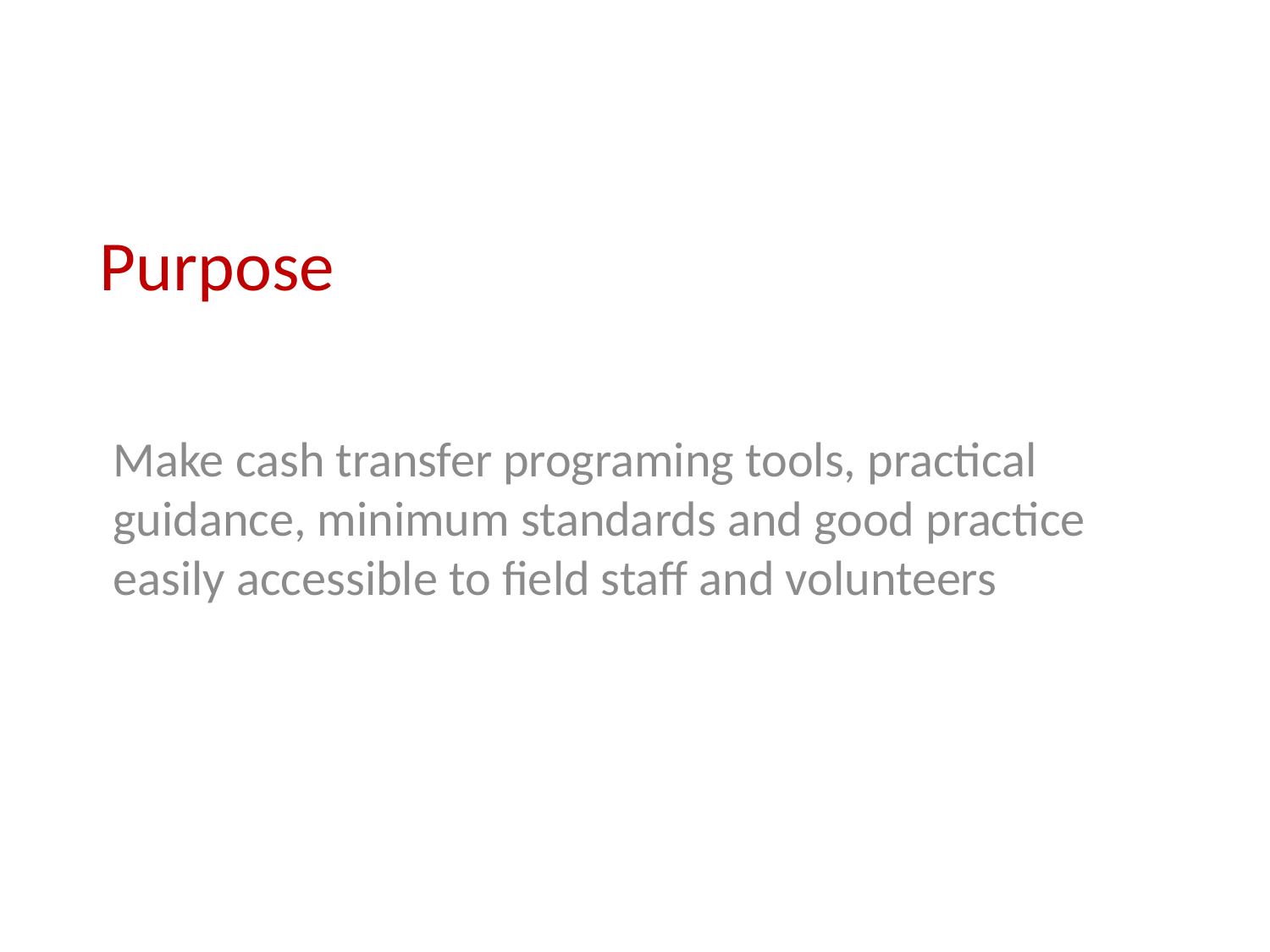

# Purpose
Make cash transfer programing tools, practical guidance, minimum standards and good practice easily accessible to field staff and volunteers